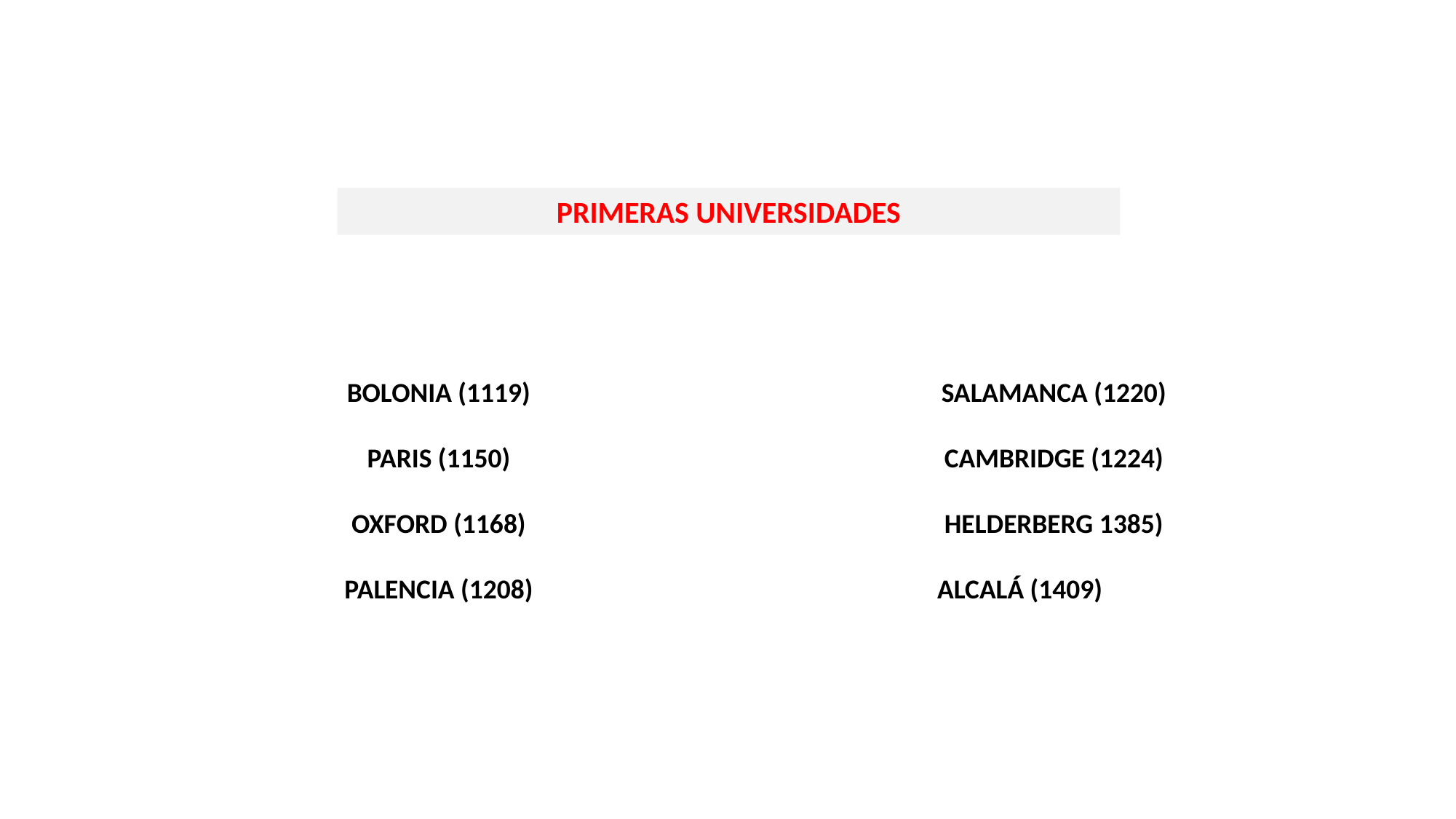

PRIMERAS UNIVERSIDADES
BOLONIA (1119)

PARIS (1150)

OXFORD (1168)

PALENCIA (1208)

SALAMANCA (1220)

CAMBRIDGE (1224)

HELDERBERG 1385)

ALCALÁ (1409)